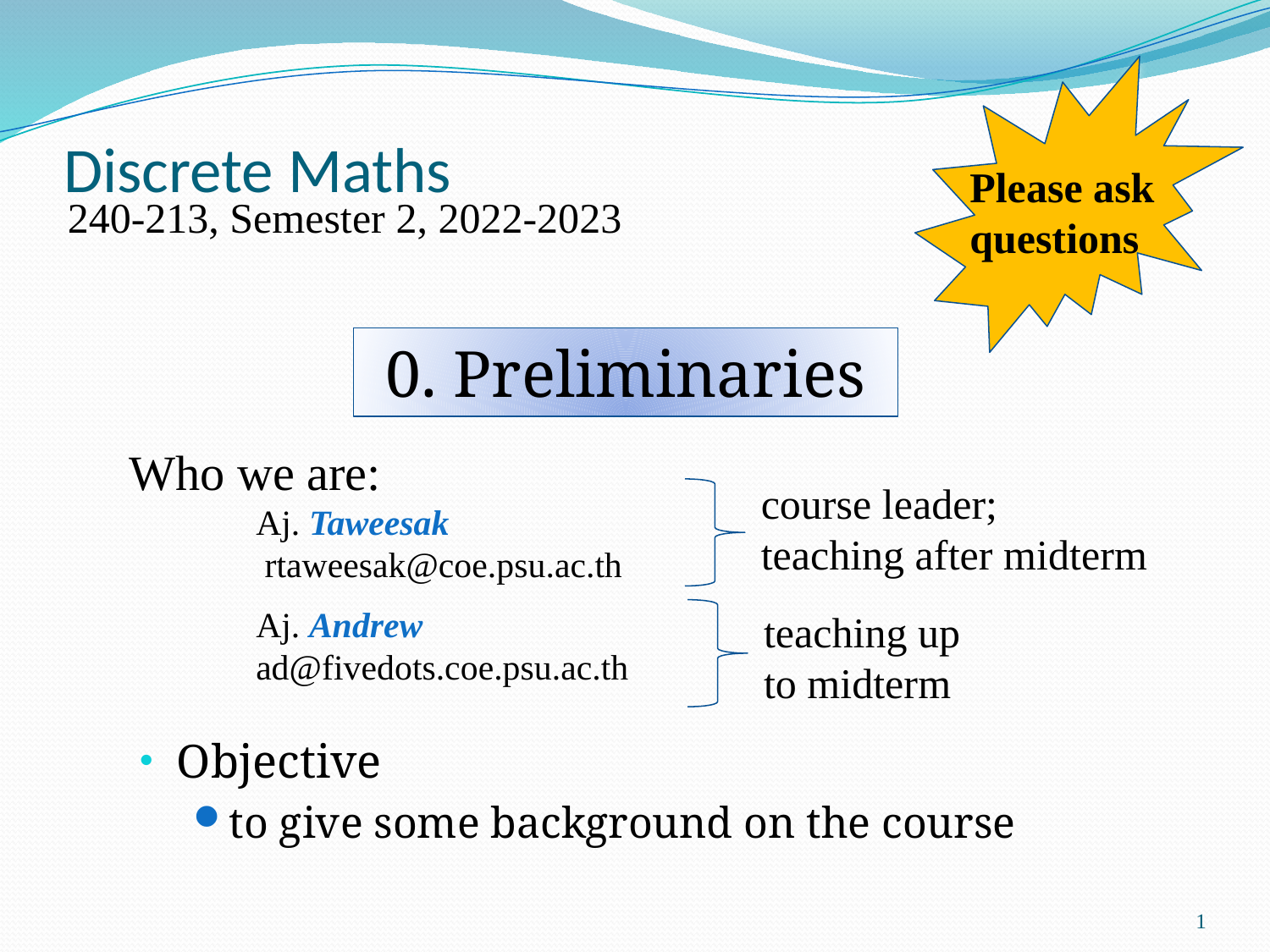

# Discrete Maths

Please ask
questions
240-213, Semester 2, 2022-2023
0. Preliminaries
Who we are:
	Aj. Taweesak
	 rtaweesak@coe.psu.ac.th
	Aj. Andrew
	ad@fivedots.coe.psu.ac.th

course leader;
teaching after midterm

teaching up
to midterm

Objective
to give some background on the course
1